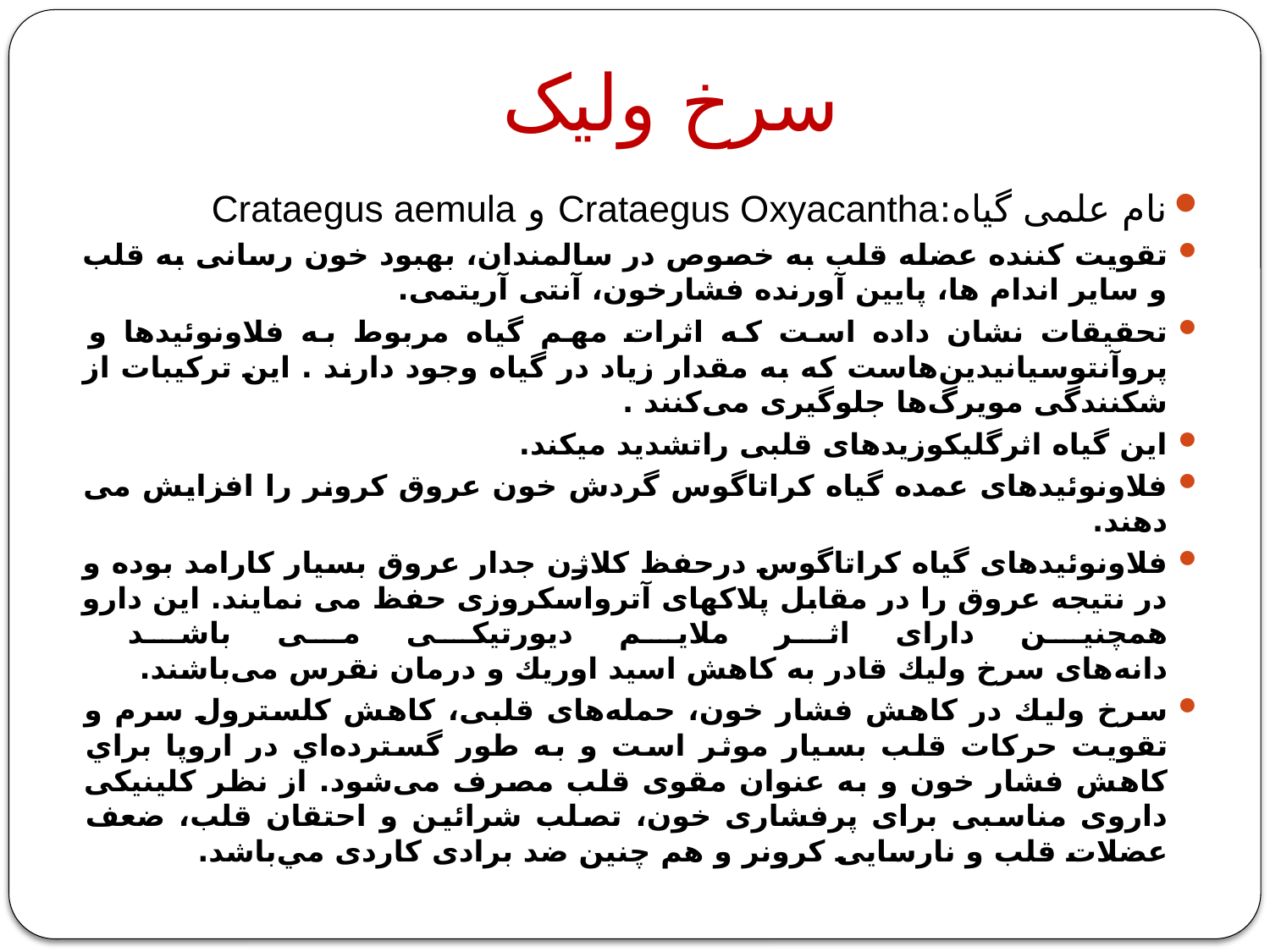

# سرخ ولیک
نام علمی گیاه:Crataegus Oxyacantha و Crataegus aemula
تقویت کننده عضله قلب به خصوص در سالمندان، بهبود خون رسانی به قلب و سایر اندام ها، پایین آورنده فشارخون، آنتی آریتمی.
تحقیقات نشان داده است كه اثرات مهم گیاه مربوط به فلاونوئیدها و پروآنتوسیانیدین‌هاست كه به مقدار زیاد در گياه وجود دارند . این تركیبات‌ از شكنندگی مویرگ‌ها جلوگیری می‌كنند .
اين گیاه اثرگليکوزيدهای قلبی راتشديد ميکند.
فلاونوئيدهای عمده گياه کراتاگوس گردش خون عروق کرونر را افزايش می دهند.
فلاونوئيدهای گياه کراتاگوس درحفظ کلاژن جدار عروق بسيار کارامد بوده و در نتيجه عروق را در مقابل پلاکهای آترواسکروزی حفظ می نمايند. اين دارو همچنين دارای اثر ملايم ديورتيکی می باشد
دانه‌های سرخ ولیك قادر به كاهش اسید اوریك و درمان نقرس می‌باشند.
سرخ ولیك در كاهش فشار خون، حمله‌های قلبی، كاهش كلسترول سرم و تقويت حركات قلب بسیار موثر است و به طور گسترده‌اي در اروپا براي كاهش فشار خون و به عنوان مقوی قلب مصرف می‌شود. از نظر كلینیكی داروی مناسبی برای پرفشاری خون، تصلب شرائین و احتقان قلب‌، ضعف عضلات قلب و نارسایی كرونر و هم چنین ضد برادی كاردی مي‌باشد.